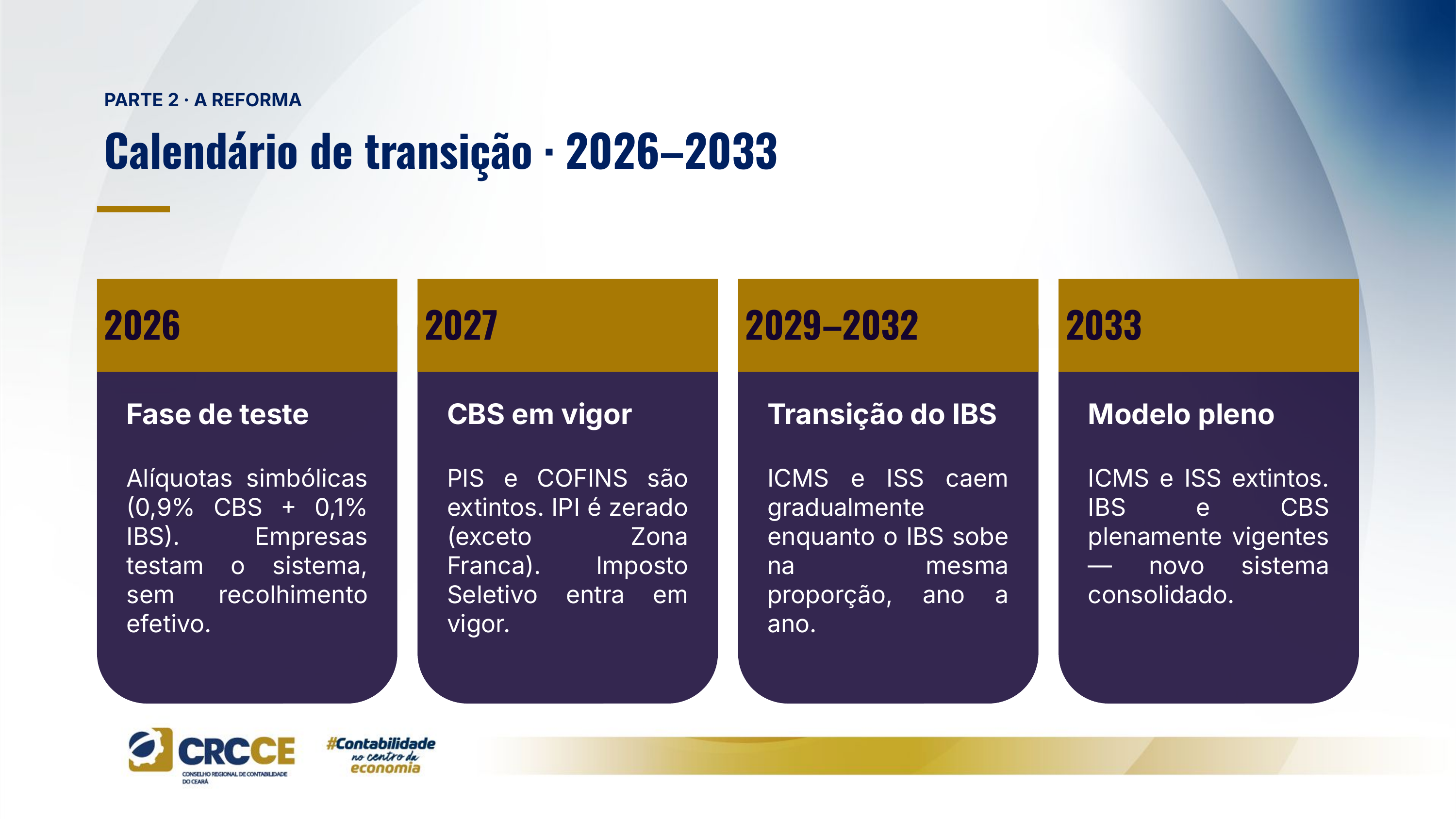

PARTE 2 · A REFORMA
Calendário de transição · 2026–2033

2026

2027

2029–2032

2033
Fase de teste
CBS em vigor
Transição do IBS
Modelo pleno
Alíquotas simbólicas (0,9% CBS + 0,1% IBS). Empresas testam o sistema, sem recolhimento efetivo.
PIS e COFINS são extintos. IPI é zerado (exceto Zona Franca). Imposto Seletivo entra em vigor.
ICMS e ISS caem gradualmente enquanto o IBS sobe na mesma proporção, ano a ano.
ICMS e ISS extintos. IBS e CBS plenamente vigentes — novo sistema consolidado.